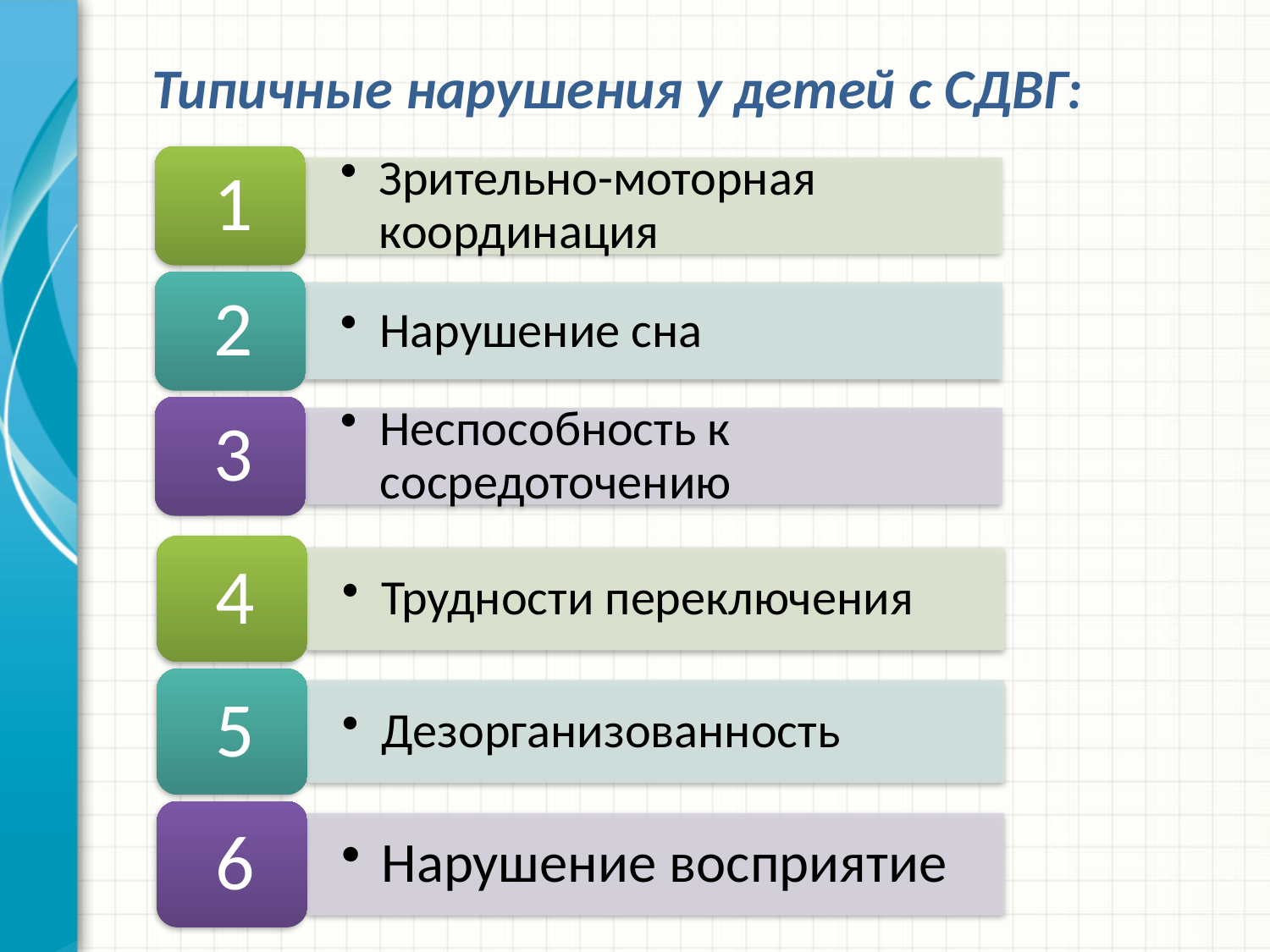

Типичные нарушения у детей с СДВГ:

Зрительно-моторная координация
1
Нарушение сна
2
Неспособность к сосредоточению
3
Трудности переключения
4
Дезорганизованность
5
Нарушение восприятие
6